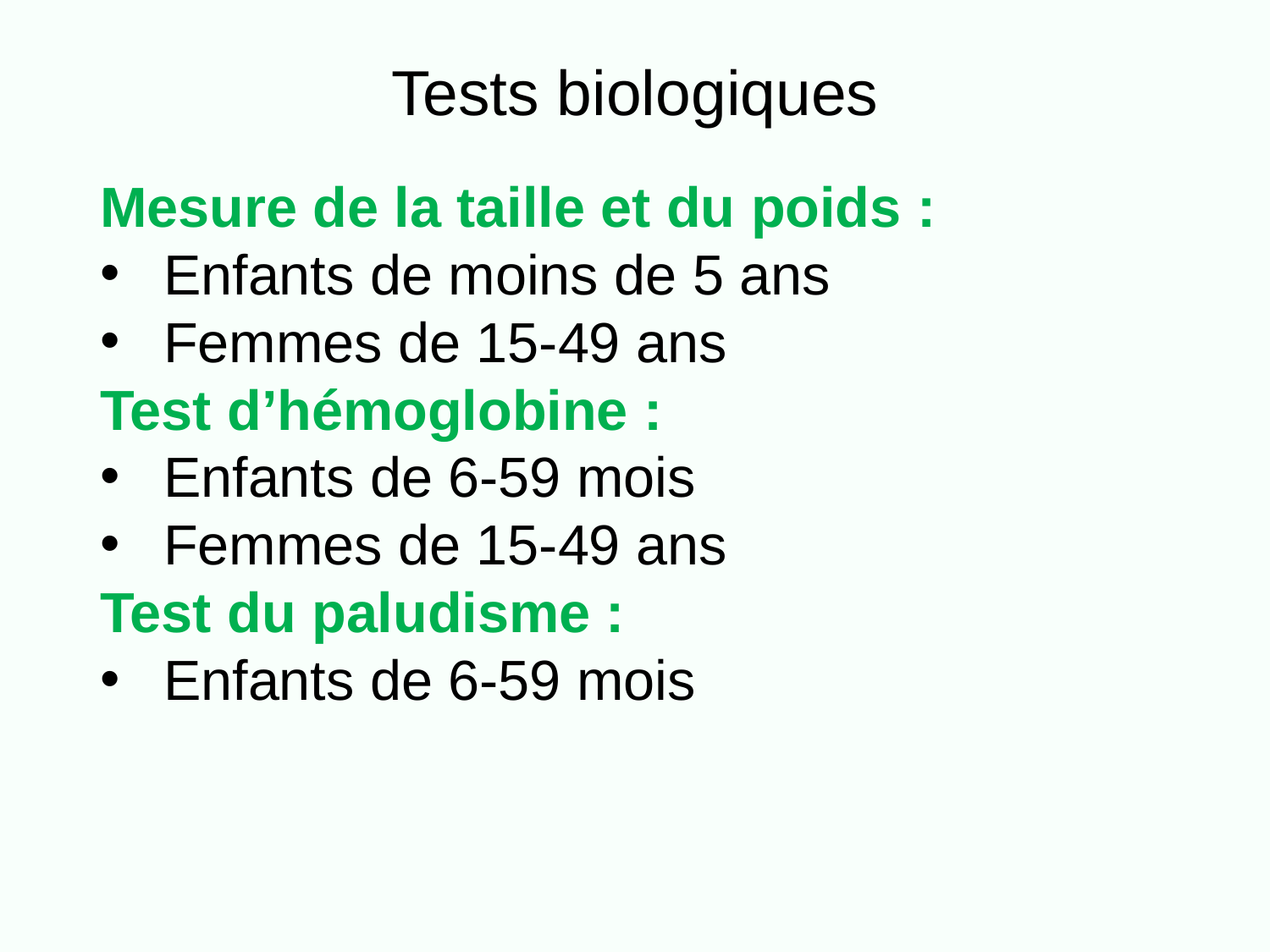

# Tests biologiques
Mesure de la taille et du poids :
Enfants de moins de 5 ans
Femmes de 15-49 ans
Test d’hémoglobine :
Enfants de 6-59 mois
Femmes de 15-49 ans
Test du paludisme :
Enfants de 6-59 mois